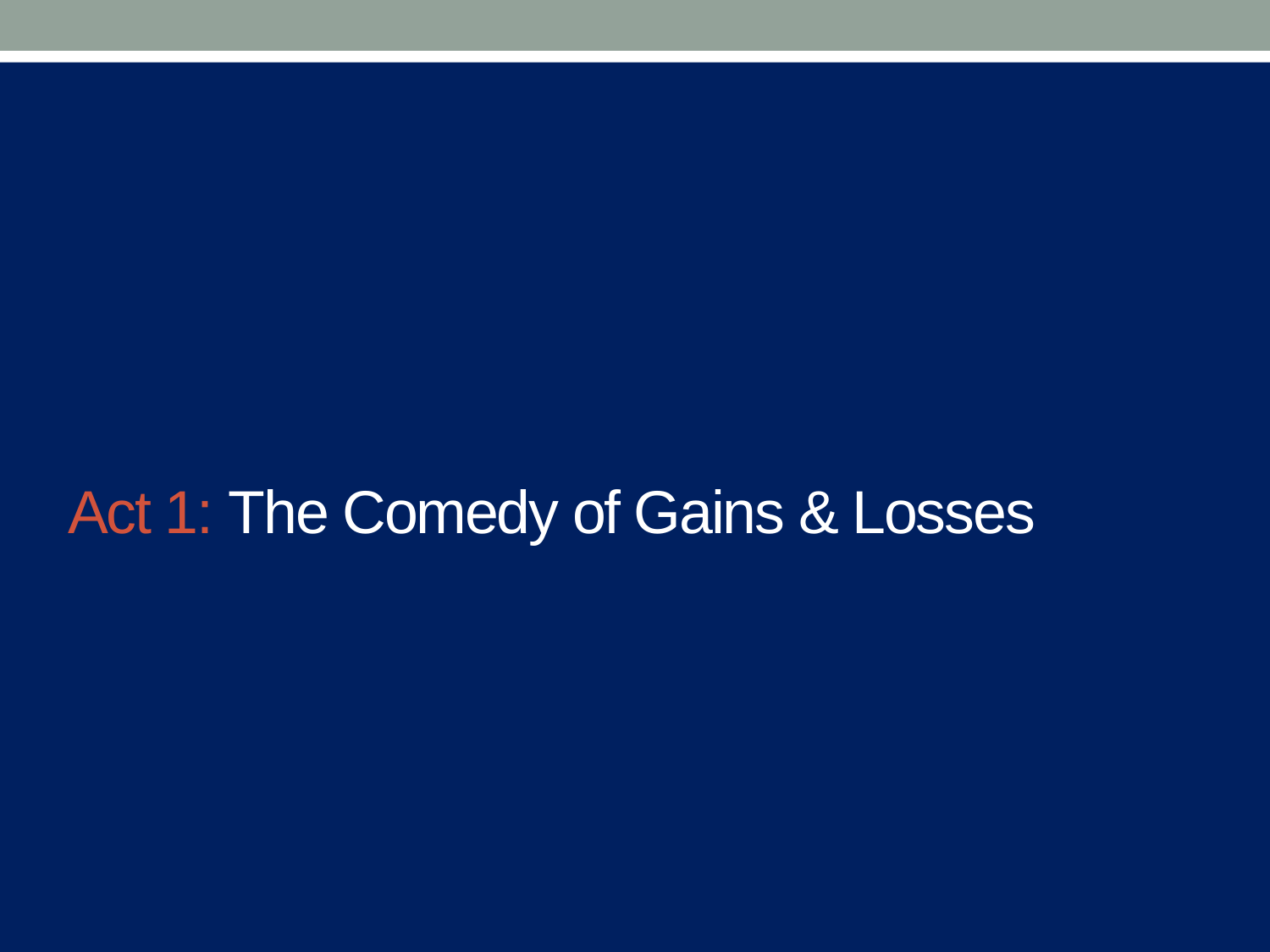

# Act 1: The Comedy of Gains & Losses